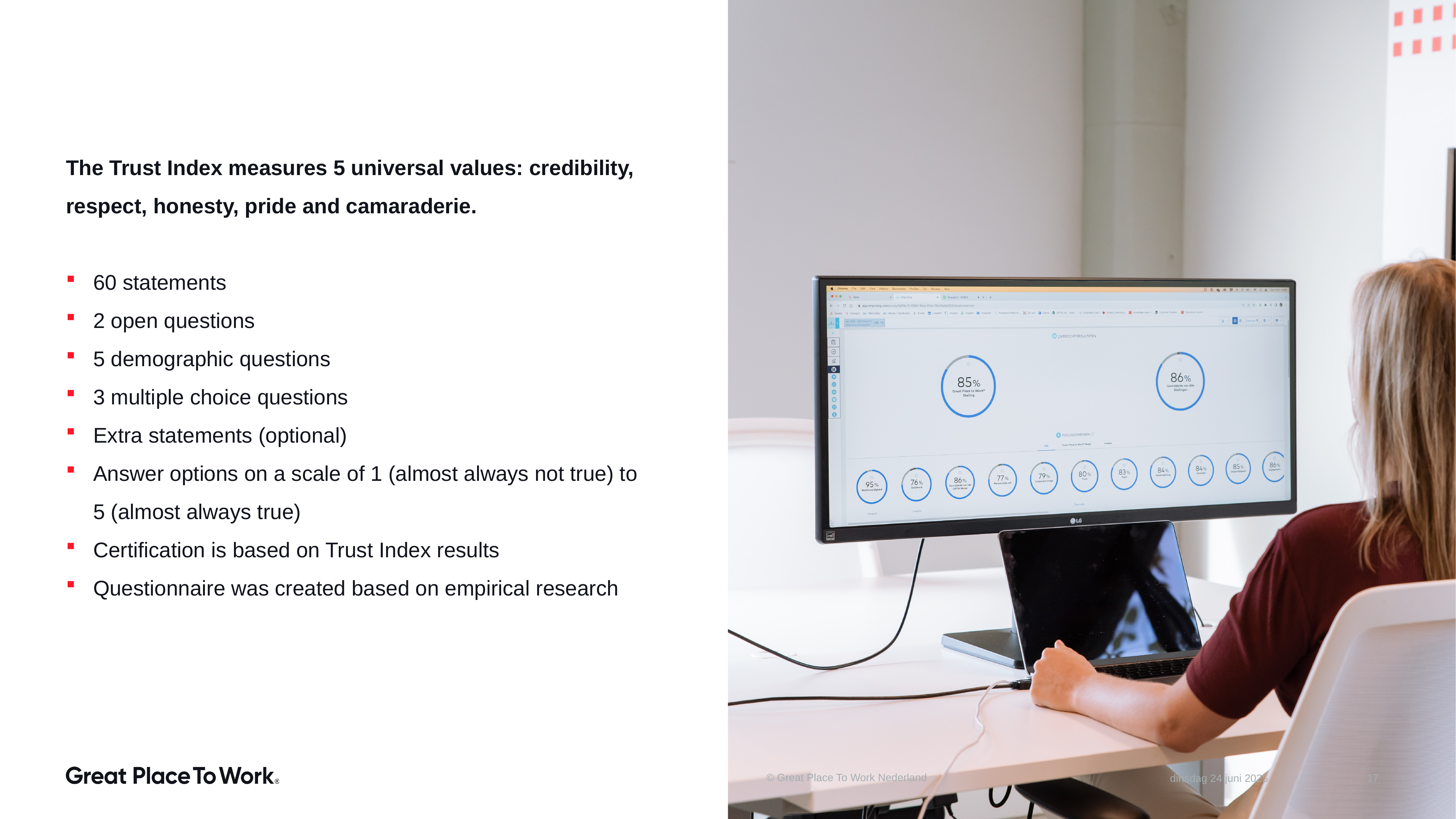

The Trust Index measures 5 universal values: credibility, respect, honesty, pride and camaraderie.

60 statements
2 open questions
5 demographic questions
3 multiple choice questions
Extra statements (optional)
Answer options on a scale of 1 (almost always not true) to 5 (almost always true)
Certification is based on Trust Index results
Questionnaire was created based on empirical research
© Great Place To Work Nederland
17
dinsdag 24 juni 2025